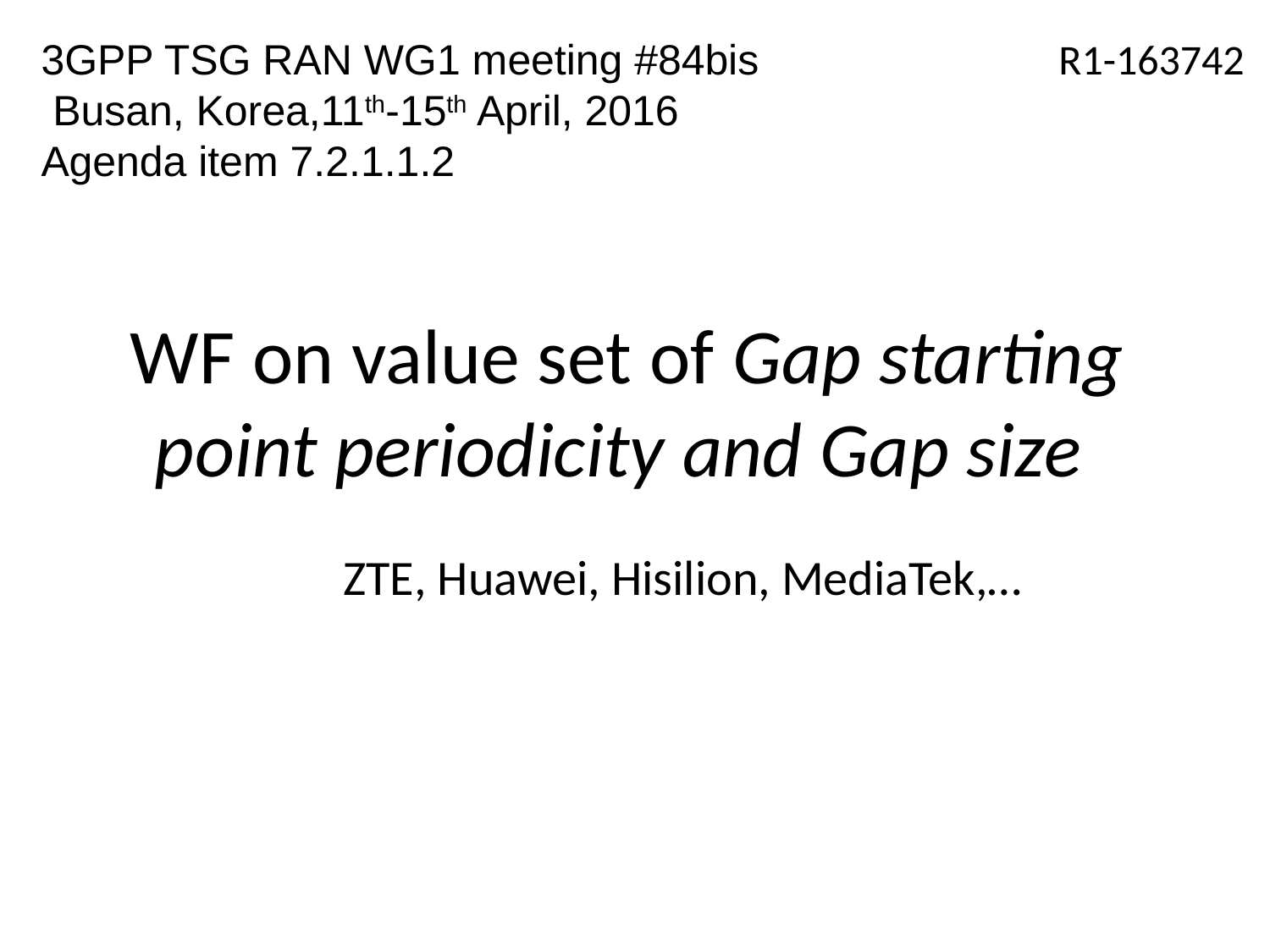

3GPP TSG RAN WG1 meeting #84bis
 Busan, Korea,11th-15th April, 2016
Agenda item 7.2.1.1.2
R1-163742
# WF on value set of Gap starting point periodicity and Gap size
ZTE, Huawei, Hisilion, MediaTek,…